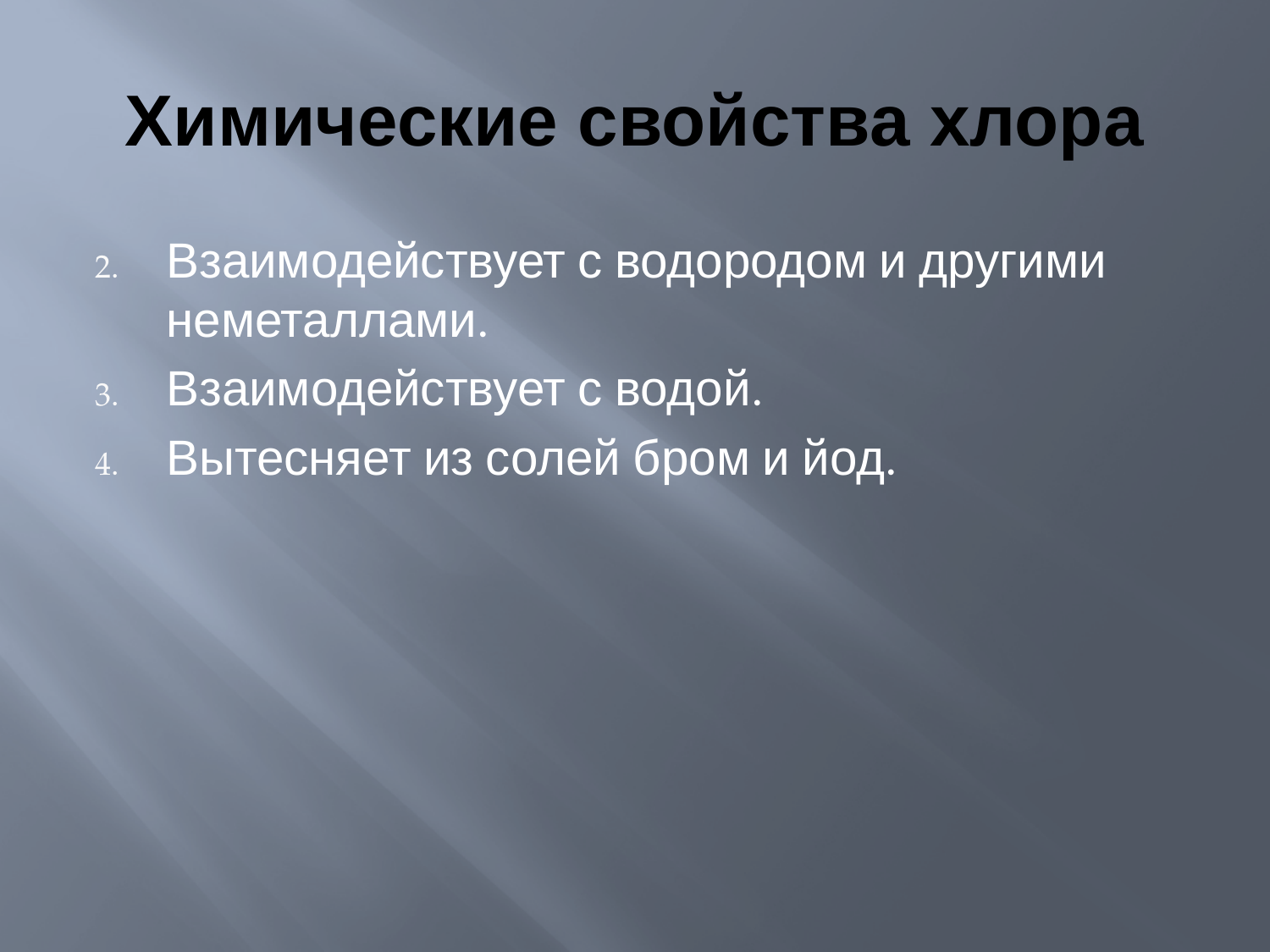

# Химические свойства хлора
Взаимодействует с водородом и другими неметаллами.
Взаимодействует с водой.
Вытесняет из солей бром и йод.